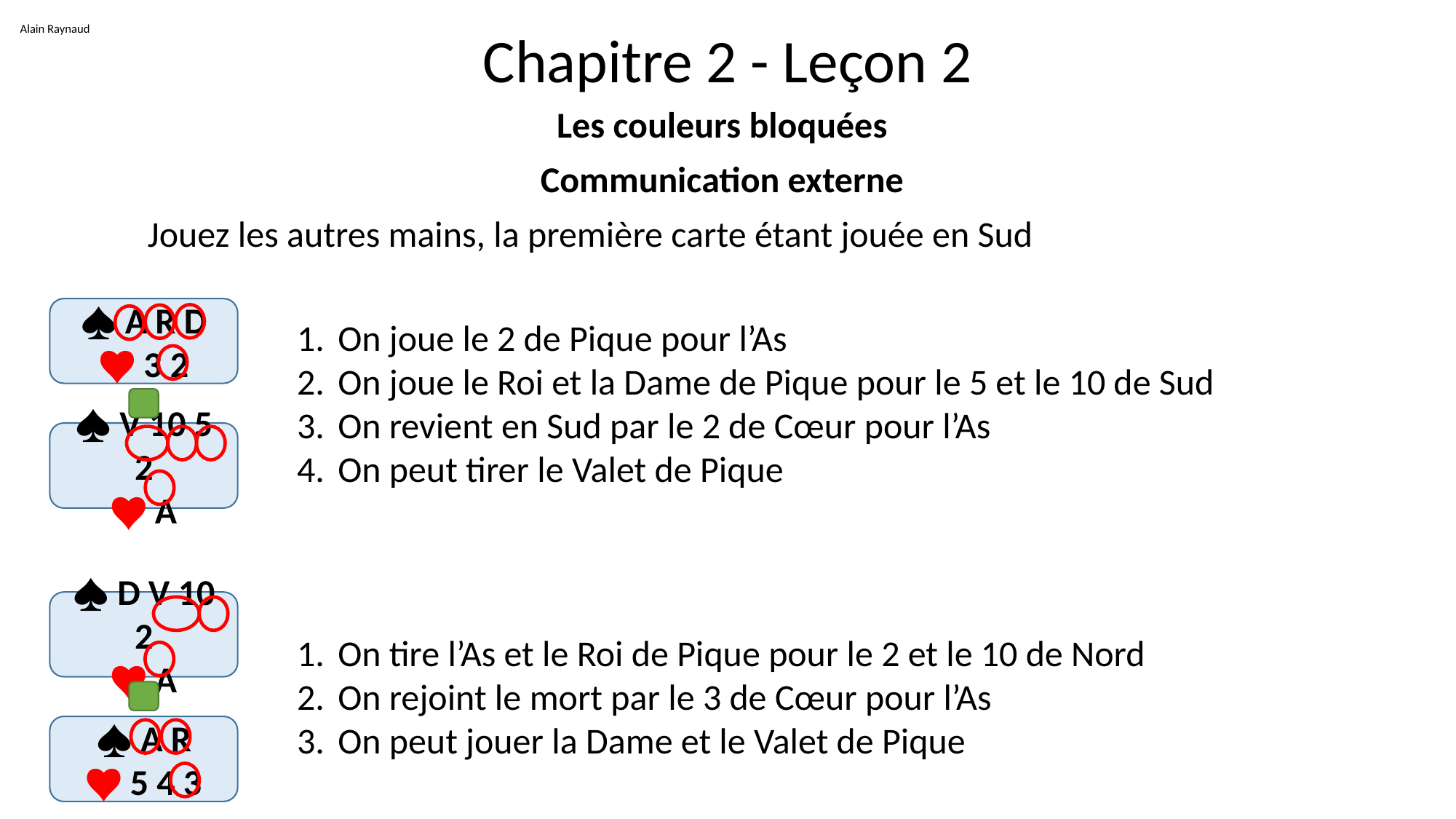

Alain Raynaud
# Chapitre 2 - Leçon 2
Les couleurs bloquées
Communication externe
	Jouez les autres mains, la première carte étant jouée en Sud

♠ A R D
♥ 3 2

♠ V 10 5 2
♥ A

On joue le 2 de Pique pour l’As
On joue le Roi et la Dame de Pique pour le 5 et le 10 de Sud
On revient en Sud par le 2 de Cœur pour l’As
On peut tirer le Valet de Pique

♠ D V 10 2
♥ A

♠ A R
♥ 5 4 3

On tire l’As et le Roi de Pique pour le 2 et le 10 de Nord
On rejoint le mort par le 3 de Cœur pour l’As
On peut jouer la Dame et le Valet de Pique